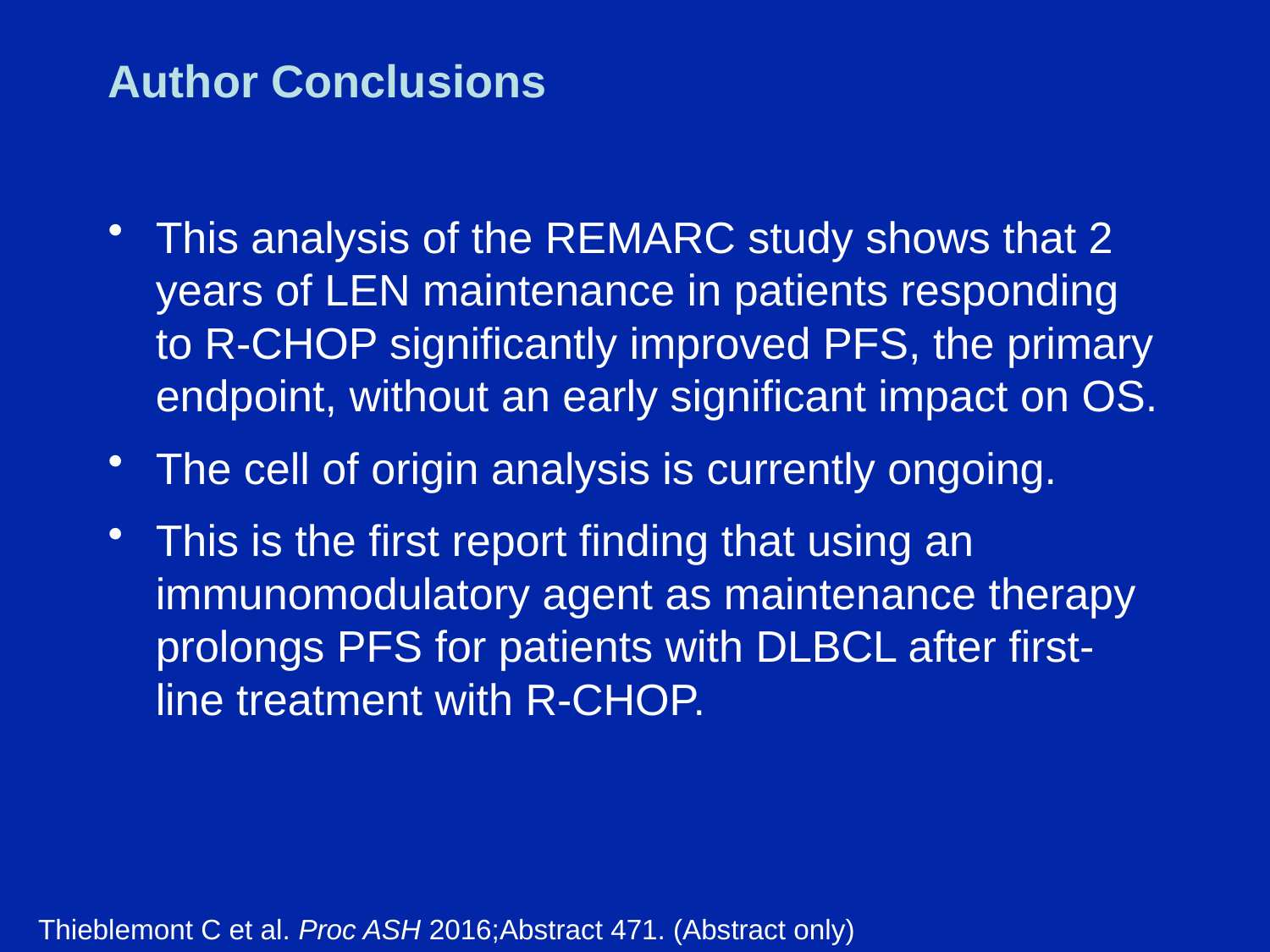

# Author Conclusions
This analysis of the REMARC study shows that 2 years of LEN maintenance in patients responding to R-CHOP significantly improved PFS, the primary endpoint, without an early significant impact on OS.
The cell of origin analysis is currently ongoing.
This is the first report finding that using an immunomodulatory agent as maintenance therapy prolongs PFS for patients with DLBCL after first-line treatment with R-CHOP.
Thieblemont C et al. Proc ASH 2016;Abstract 471. (Abstract only)